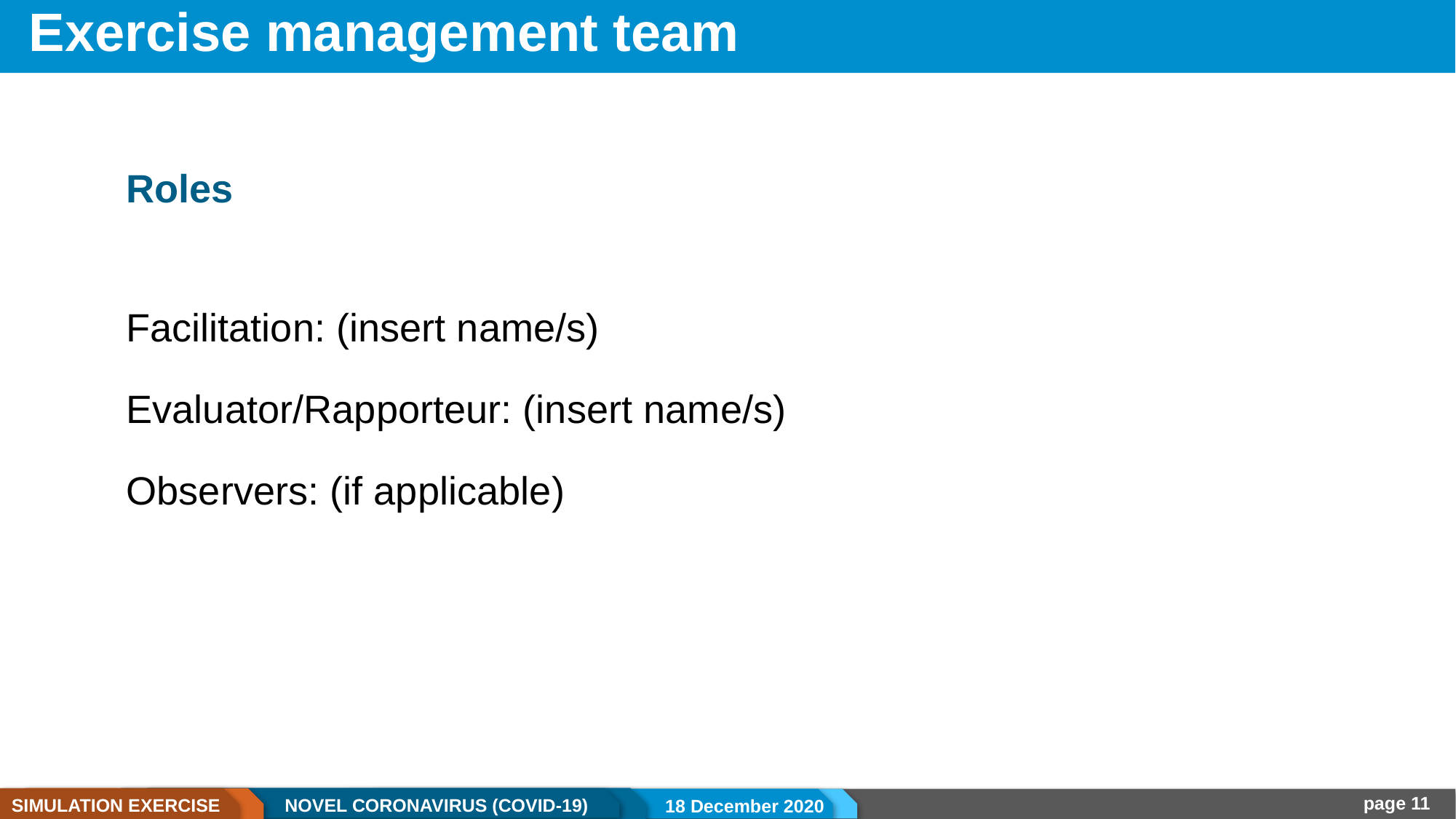

# Exercise management team

Roles

Facilitation: (insert name/s)
Evaluator/Rapporteur: (insert name/s)
Observers: (if applicable)

18 December 2020